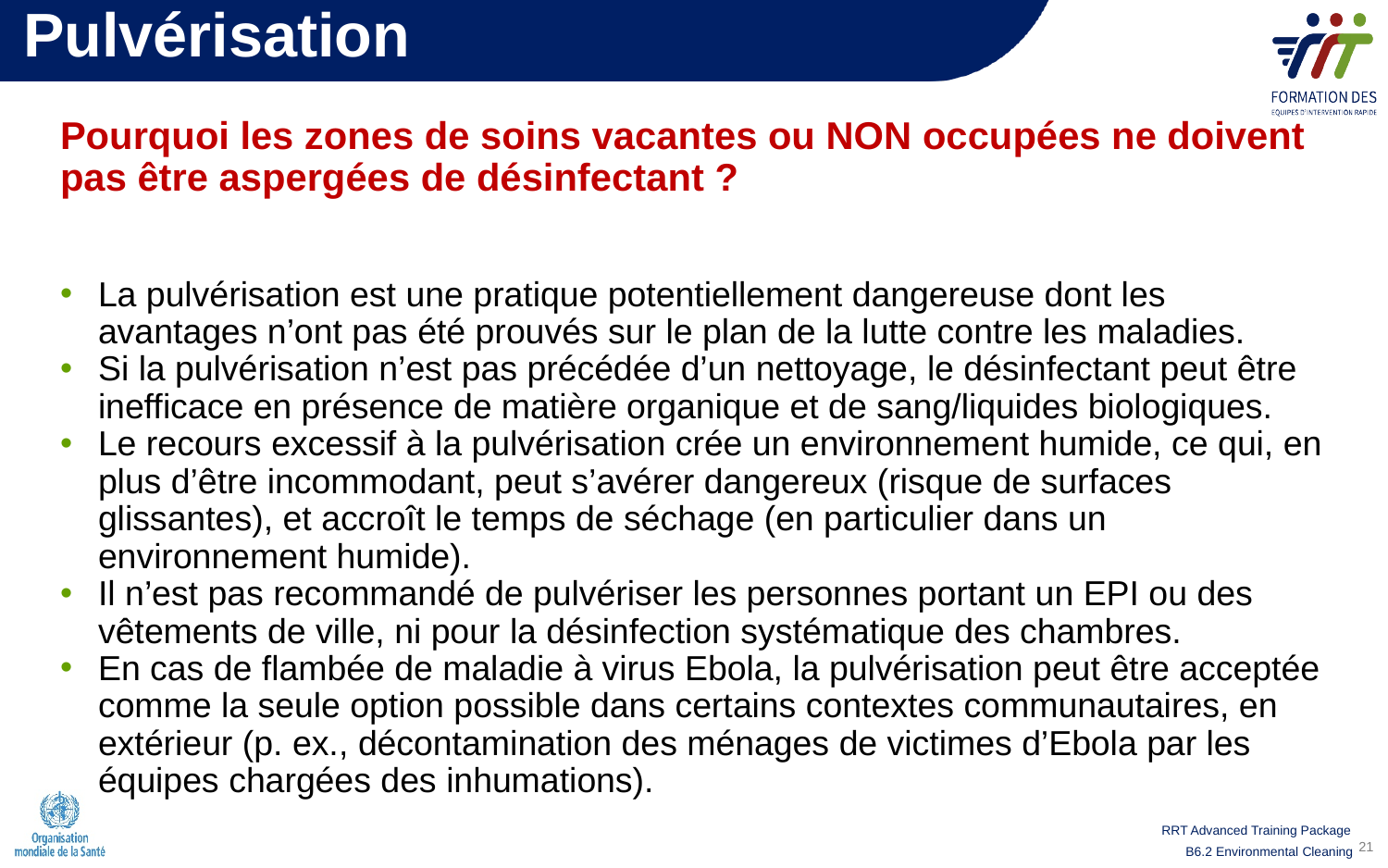

Pulvérisation
Pourquoi les zones de soins vacantes ou NON occupées ne doivent pas être aspergées de désinfectant ?

La pulvérisation est une pratique potentiellement dangereuse dont les avantages n’ont pas été prouvés sur le plan de la lutte contre les maladies.
Si la pulvérisation n’est pas précédée d’un nettoyage, le désinfectant peut être inefficace en présence de matière organique et de sang/liquides biologiques.
Le recours excessif à la pulvérisation crée un environnement humide, ce qui, en plus d’être incommodant, peut s’avérer dangereux (risque de surfaces glissantes), et accroît le temps de séchage (en particulier dans un environnement humide).
Il n’est pas recommandé de pulvériser les personnes portant un EPI ou des vêtements de ville, ni pour la désinfection systématique des chambres.
En cas de flambée de maladie à virus Ebola, la pulvérisation peut être acceptée comme la seule option possible dans certains contextes communautaires, en extérieur (p. ex., décontamination des ménages de victimes d’Ebola par les équipes chargées des inhumations).